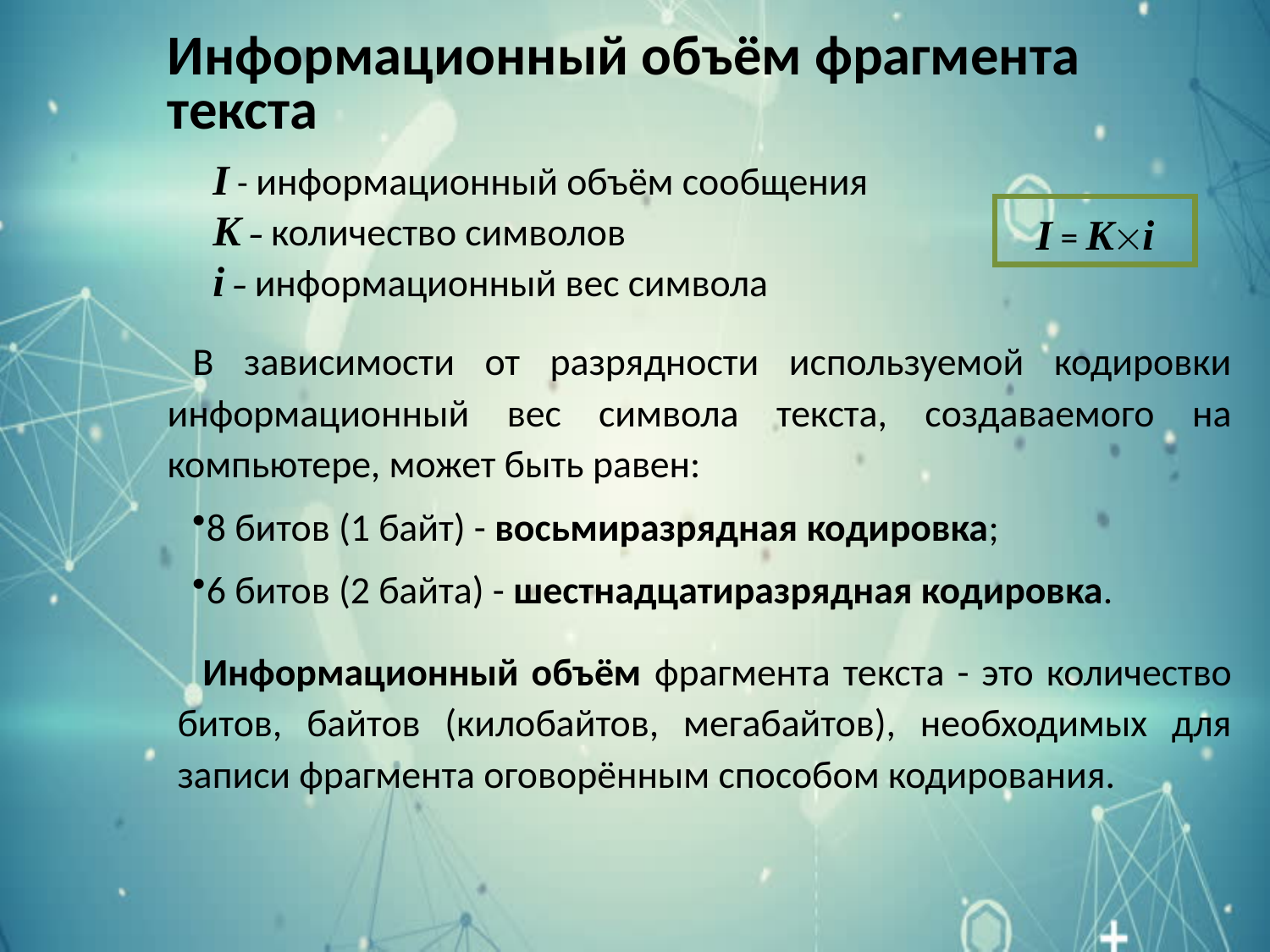

Информационный объём фрагмента текста
I - информационный объём сообщения
K – количество символов
i – информационный вес символа
I = K×i
В зависимости от разрядности используемой кодировки информационный вес символа текста, создаваемого на компьютере, может быть равен:
8 битов (1 байт) - восьмиразрядная кодировка;
6 битов (2 байта) - шестнадцатиразрядная кодировка.
Информационный объём фрагмента текста - это количество битов, байтов (килобайтов, мегабайтов), необходимых для записи фрагмента оговорённым способом кодирования.